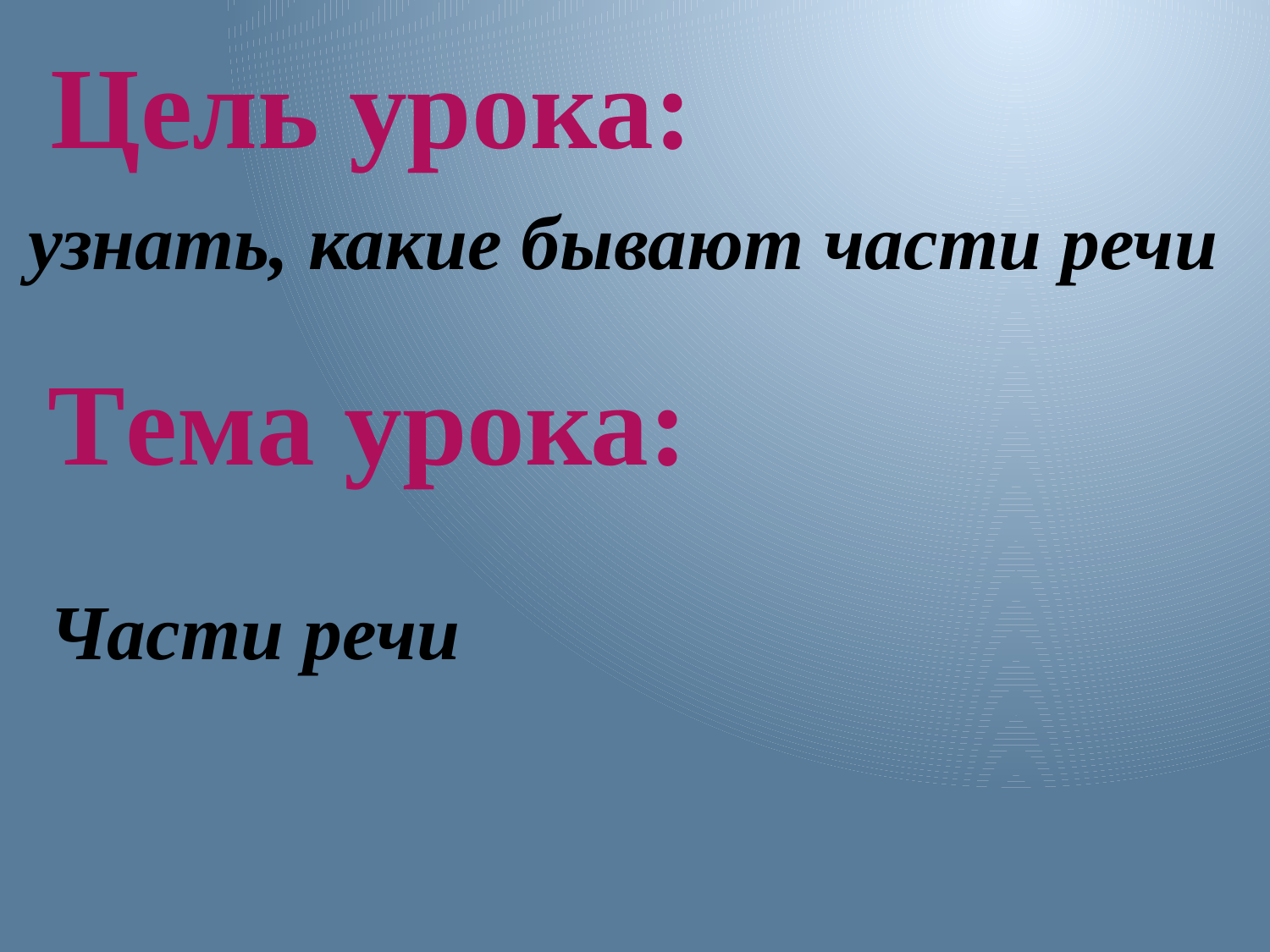

Цель урока:
узнать, какие бывают части речи
Тема урока:
Части речи